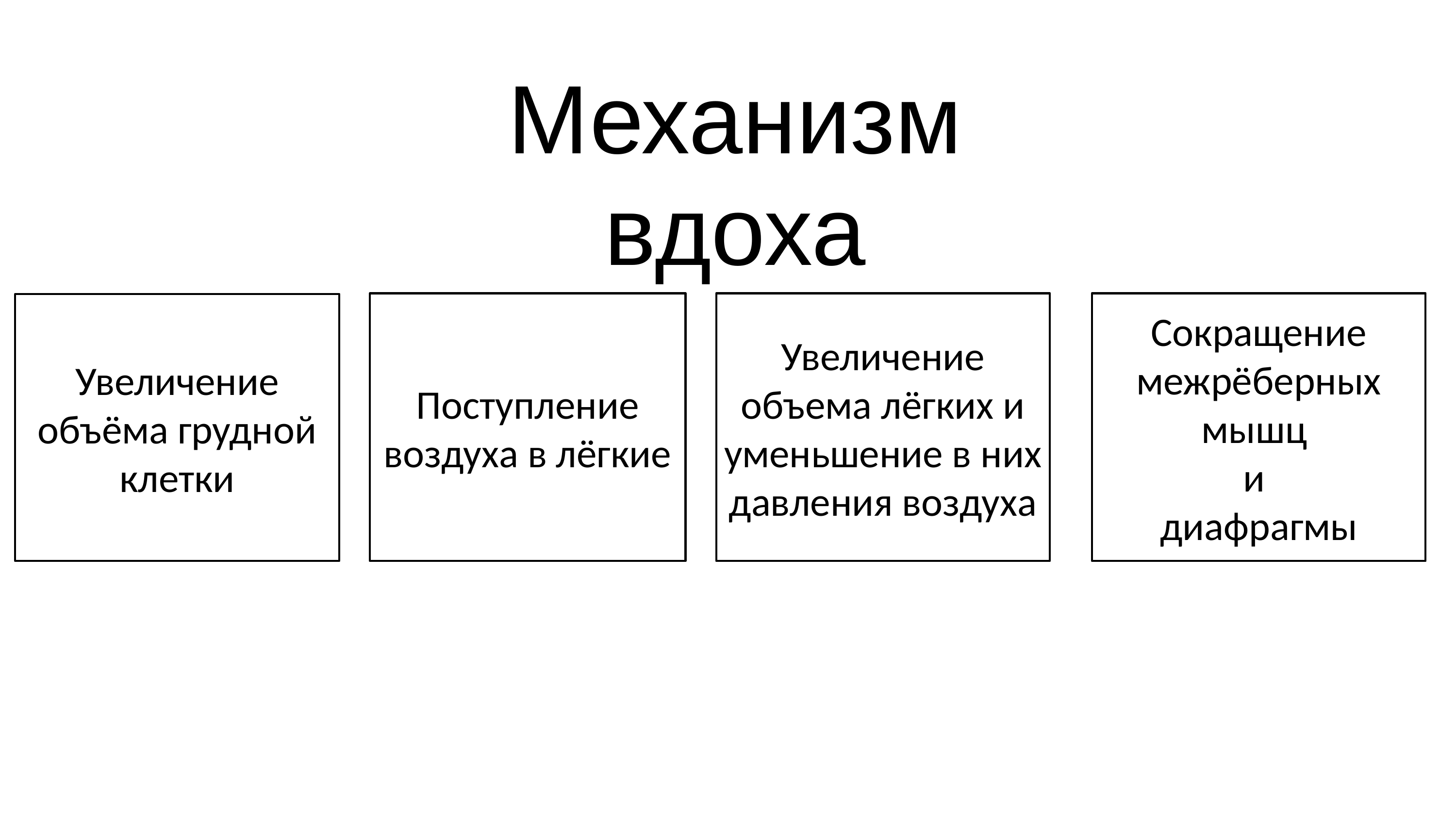

Механизм вдоха
Поступление воздуха в лёгкие
Сокращение межрёберных мышц
и
диафрагмы
Увеличение объема лёгких и уменьшение в них давления воздуха
Увеличение объёма грудной клетки